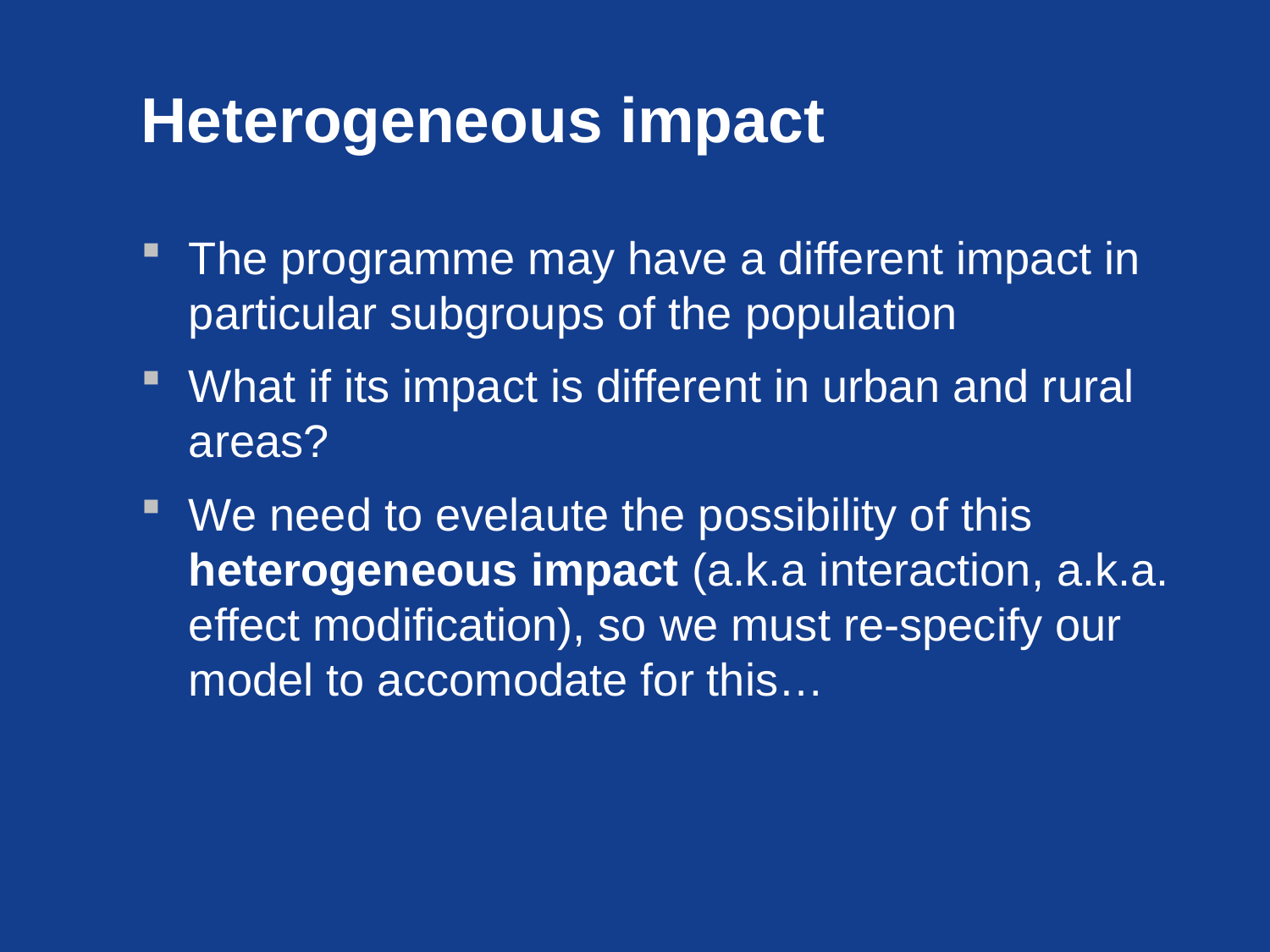

# Heterogeneous impact
The programme may have a different impact in particular subgroups of the population
What if its impact is different in urban and rural areas?
We need to evelaute the possibility of this heterogeneous impact (a.k.a interaction, a.k.a. effect modification), so we must re-specify our model to accomodate for this…